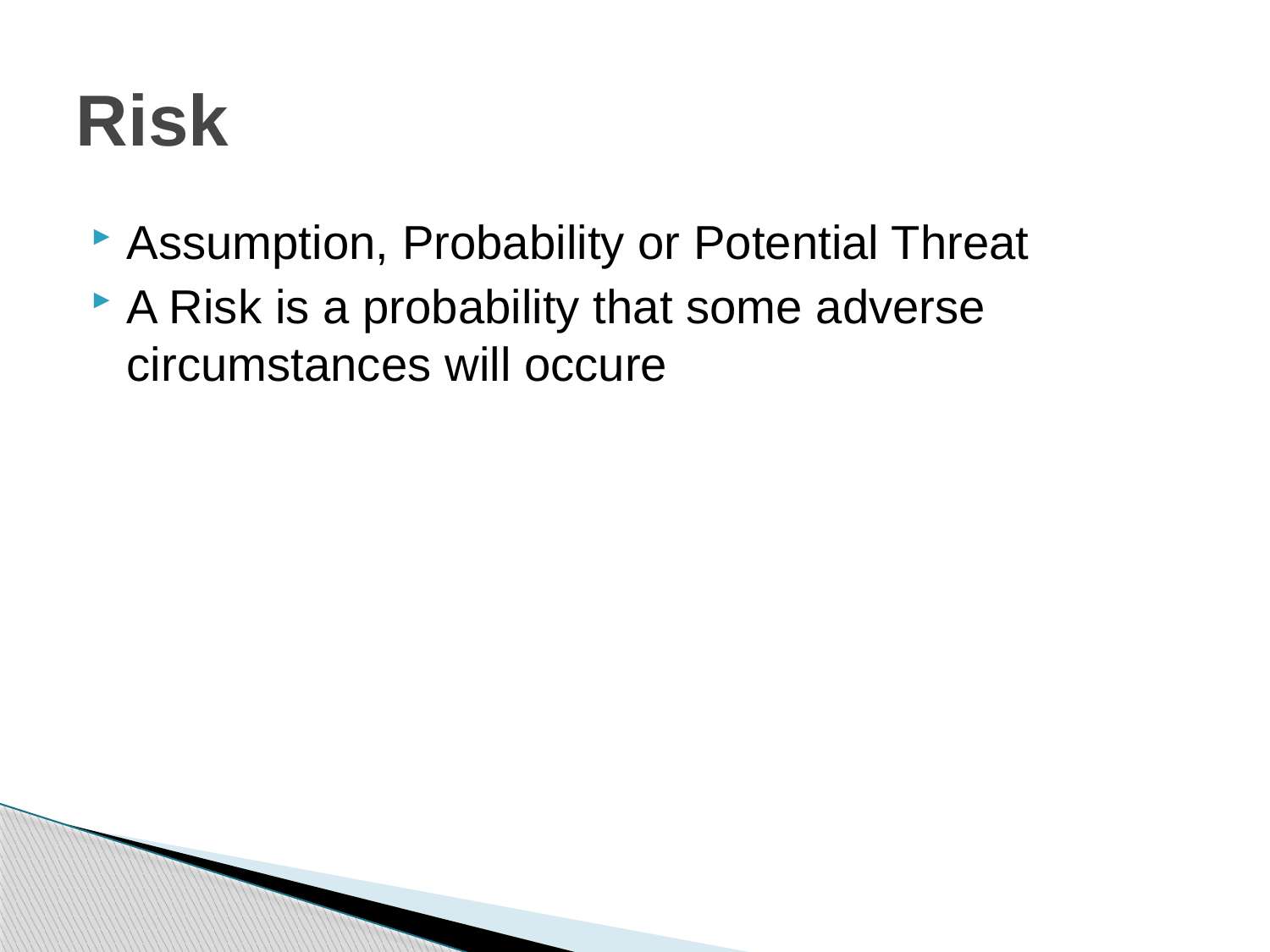

# Risk
Assumption, Probability or Potential Threat
A Risk is a probability that some adverse circumstances will occure